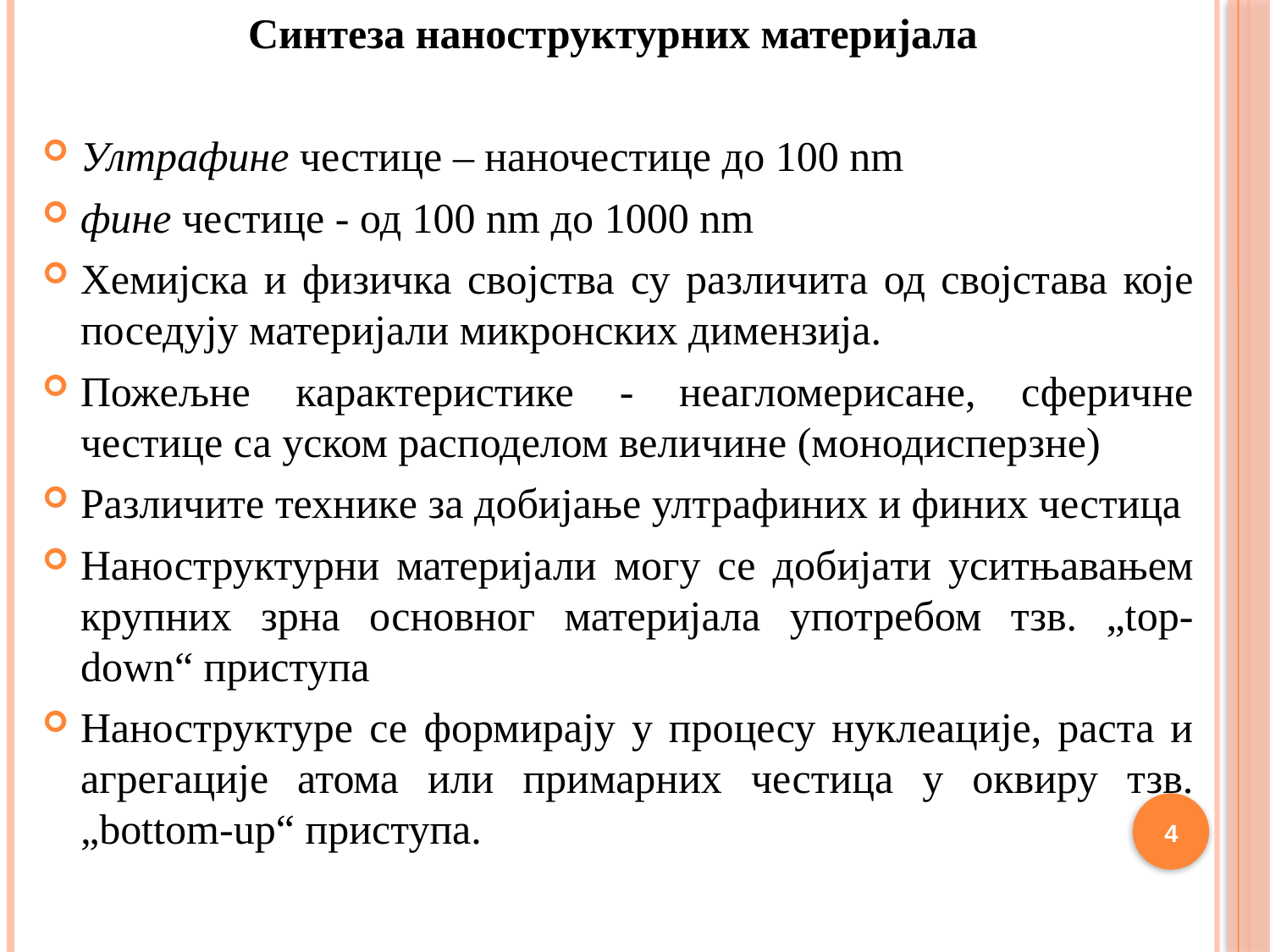

Синтеза наноструктурних материјала

Ултрафине честице – наночестице до 100 nm
фине честице - од 100 nm до 1000 nm
Хемијска и физичка својства су различита од својстава које поседују материјали микронских димензија.
Пожељне карактеристике - неагломерисане, сферичне честице са уском расподелом величине (монодисперзне)
Различите технике за добијање ултрафиних и финих честица
Наноструктурни материјали могу се добијати уситњавањем крупних зрна основног материјала употребом тзв. „top-down“ приступа
Наноструктуре се формирају у процесу нуклеације, раста и агрегације атома или примарних честица у оквиру тзв. „bottom-up“ приступа.
4